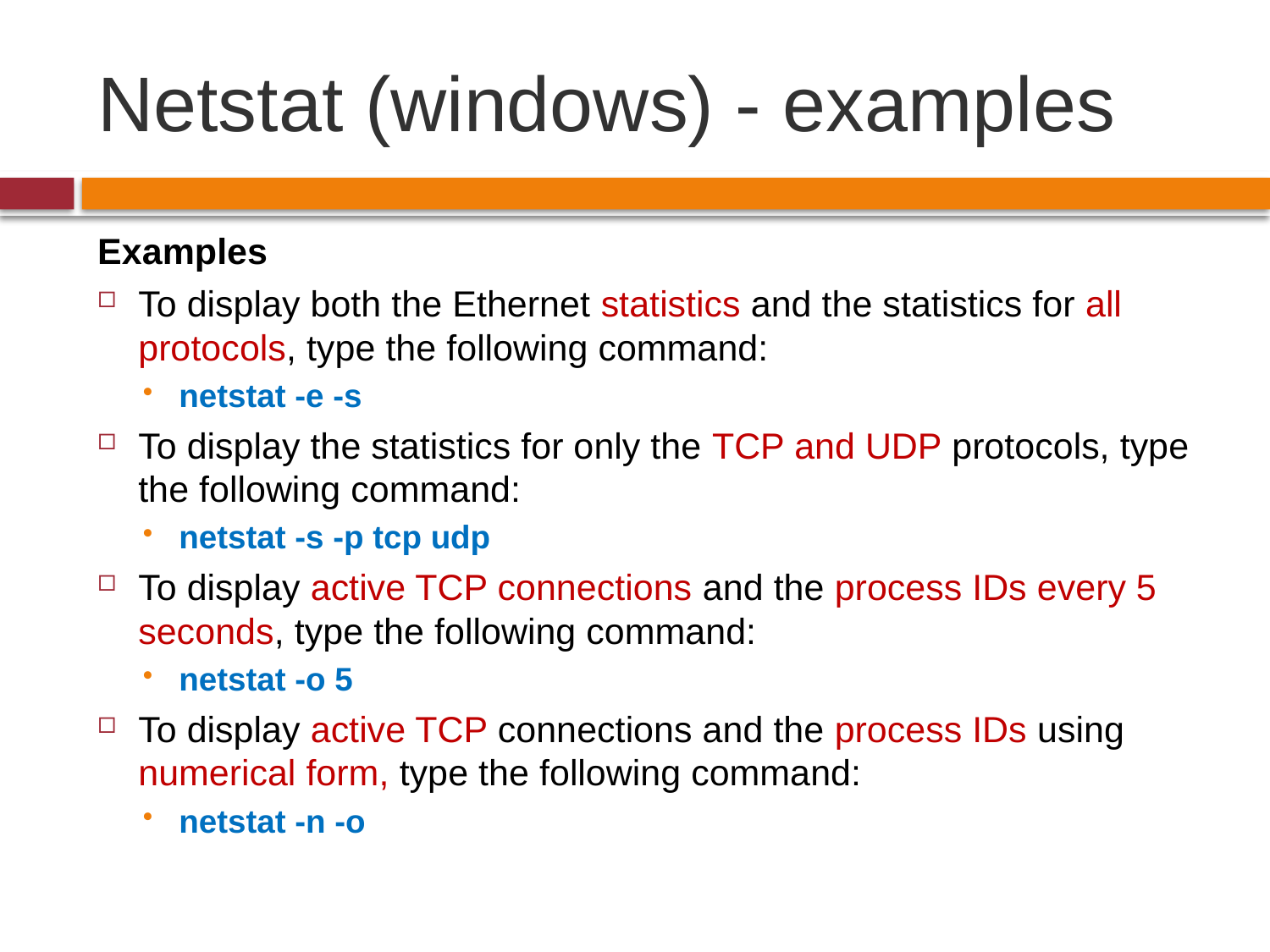

# Netstat (windows) - examples
Examples
To display both the Ethernet statistics and the statistics for all protocols, type the following command:
netstat -e -s
To display the statistics for only the TCP and UDP protocols, type the following command:
netstat -s -p tcp udp
To display active TCP connections and the process IDs every 5 seconds, type the following command:
netstat -o 5
To display active TCP connections and the process IDs using numerical form, type the following command:
netstat -n -o